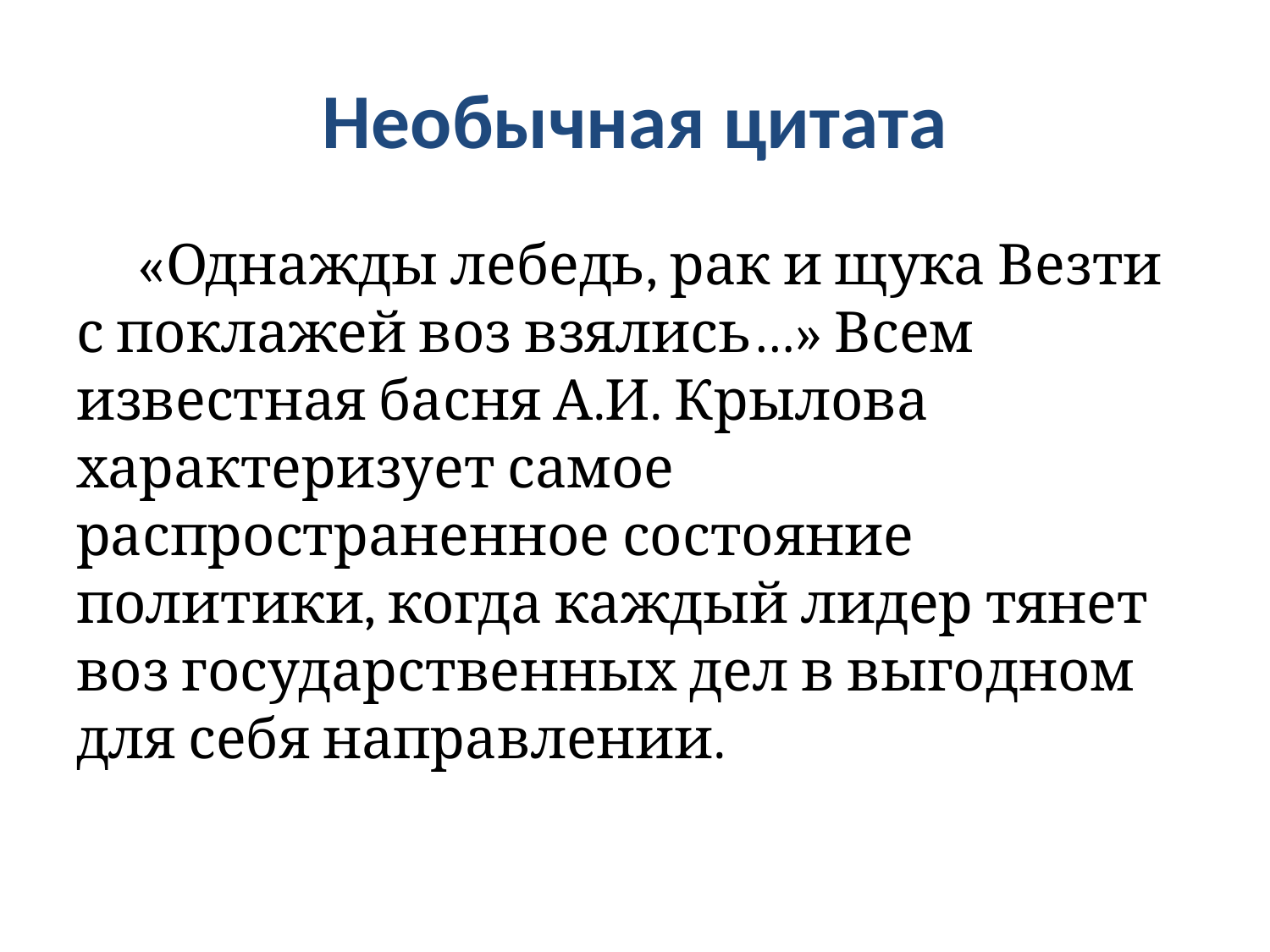

# Необычная цитата
     «Однажды лебедь, рак и щука Везти с поклажей воз взялись…» Всем известная басня А.И. Крылова характеризует самое распространенное состояние политики, когда каждый лидер тянет воз государственных дел в выгодном для себя направлении.